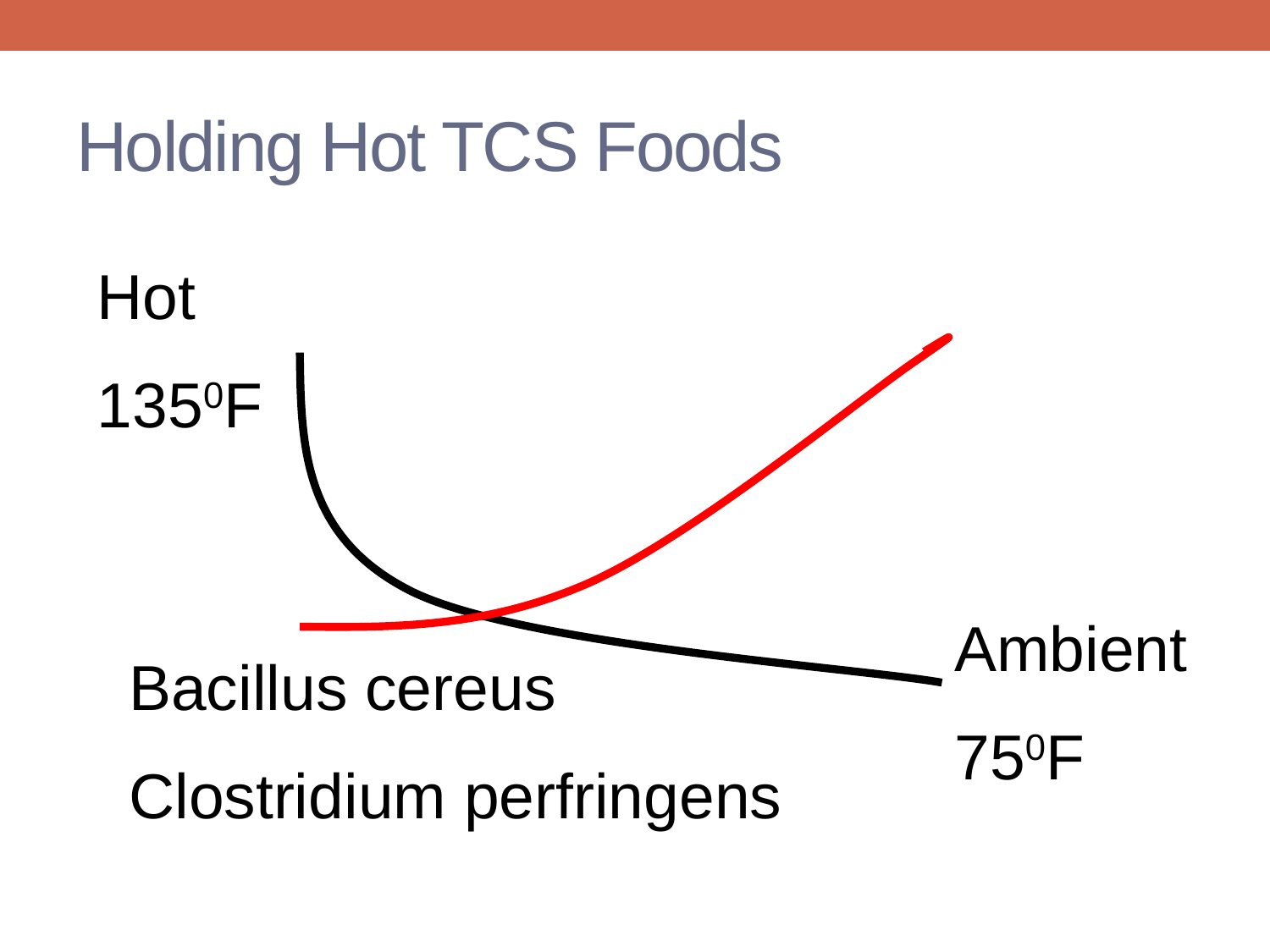

# Holding Hot TCS Foods
Hot
1350F

Ambient
750F
Bacillus cereus
Clostridium perfringens